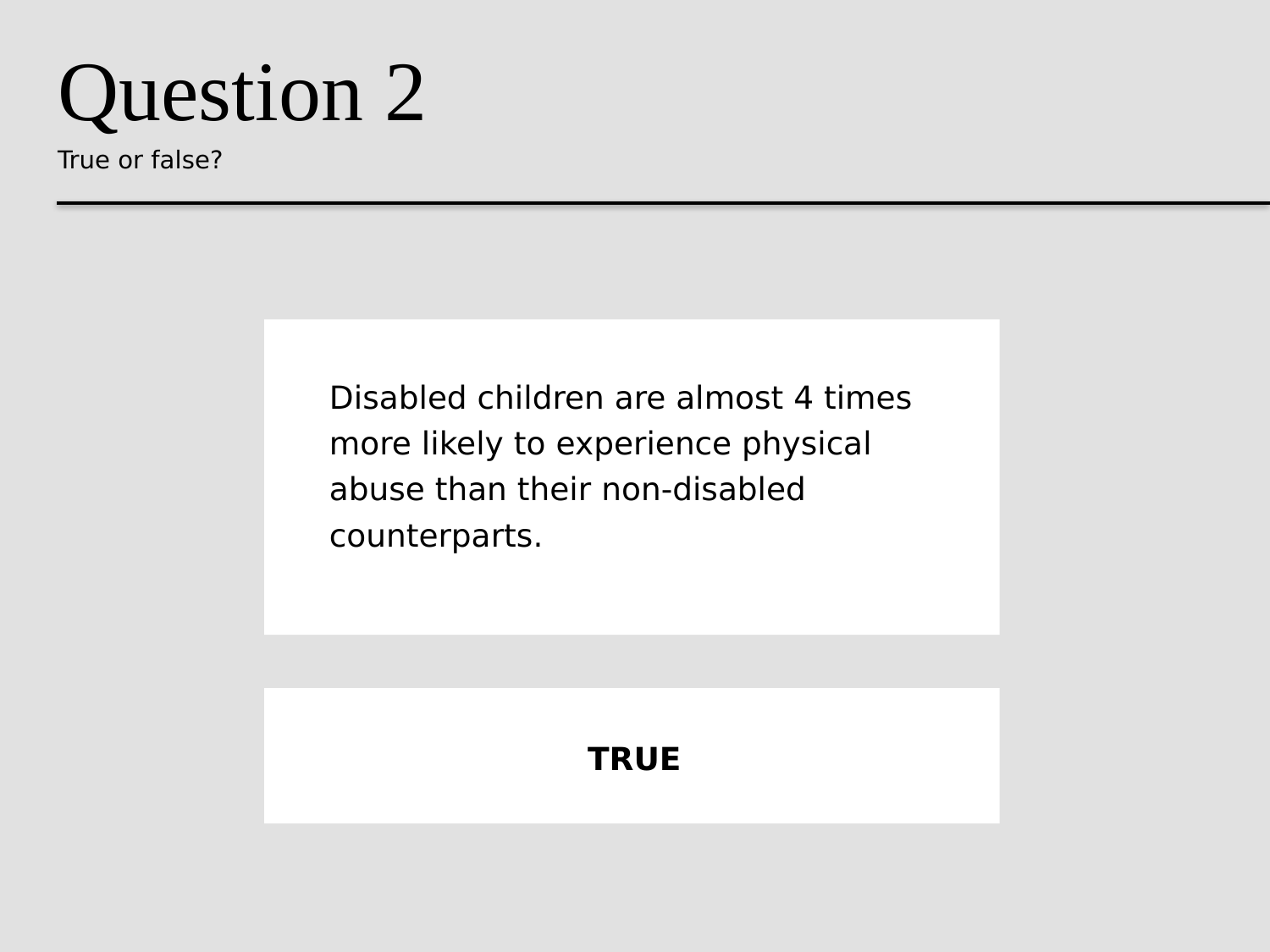

Question 2
True or false?

Disabled children are almost 4 times more likely to experience physical abuse than their non-disabled counterparts.

TRUE